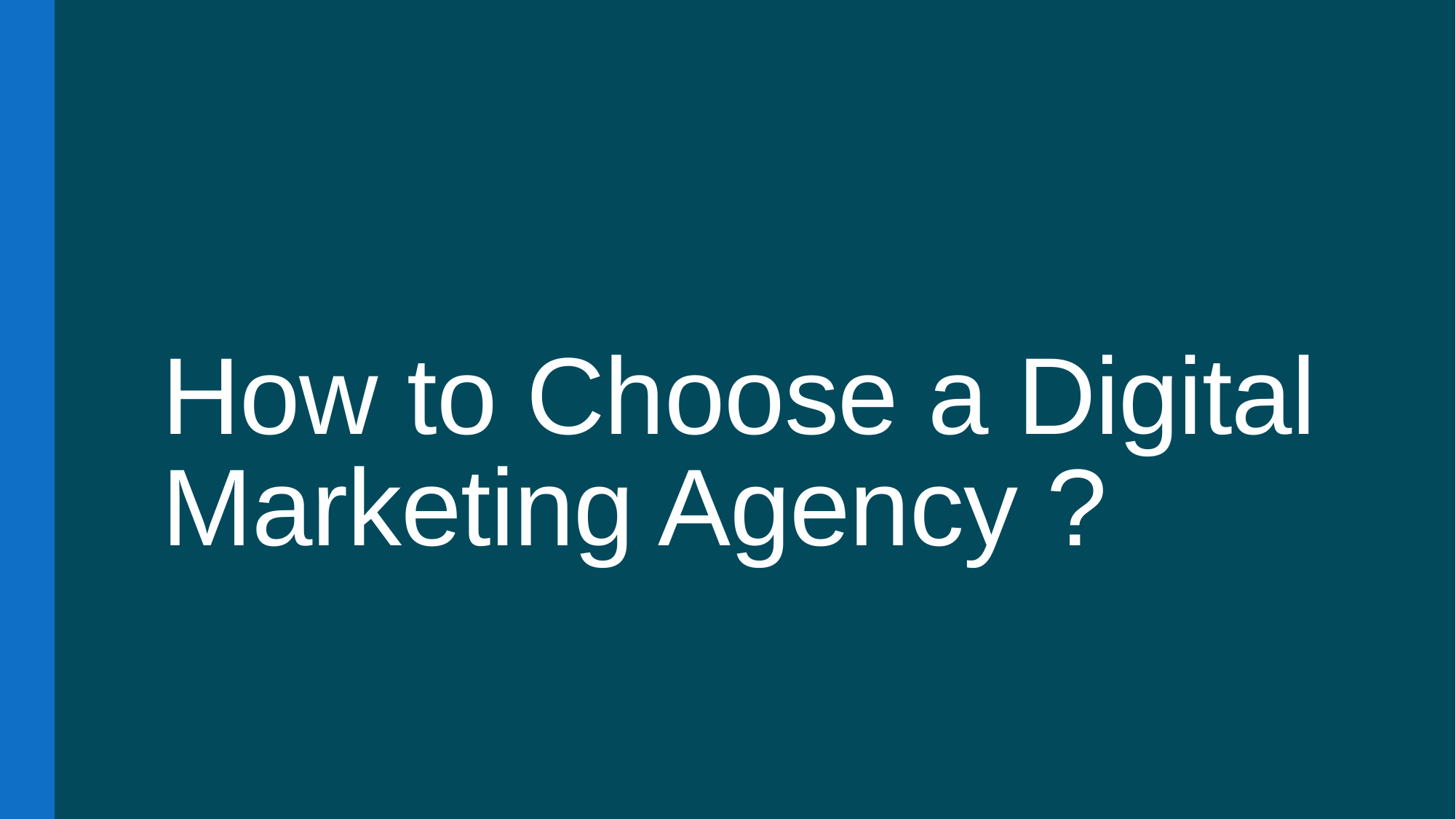

# How to Choose a Digital Marketing Agency ?